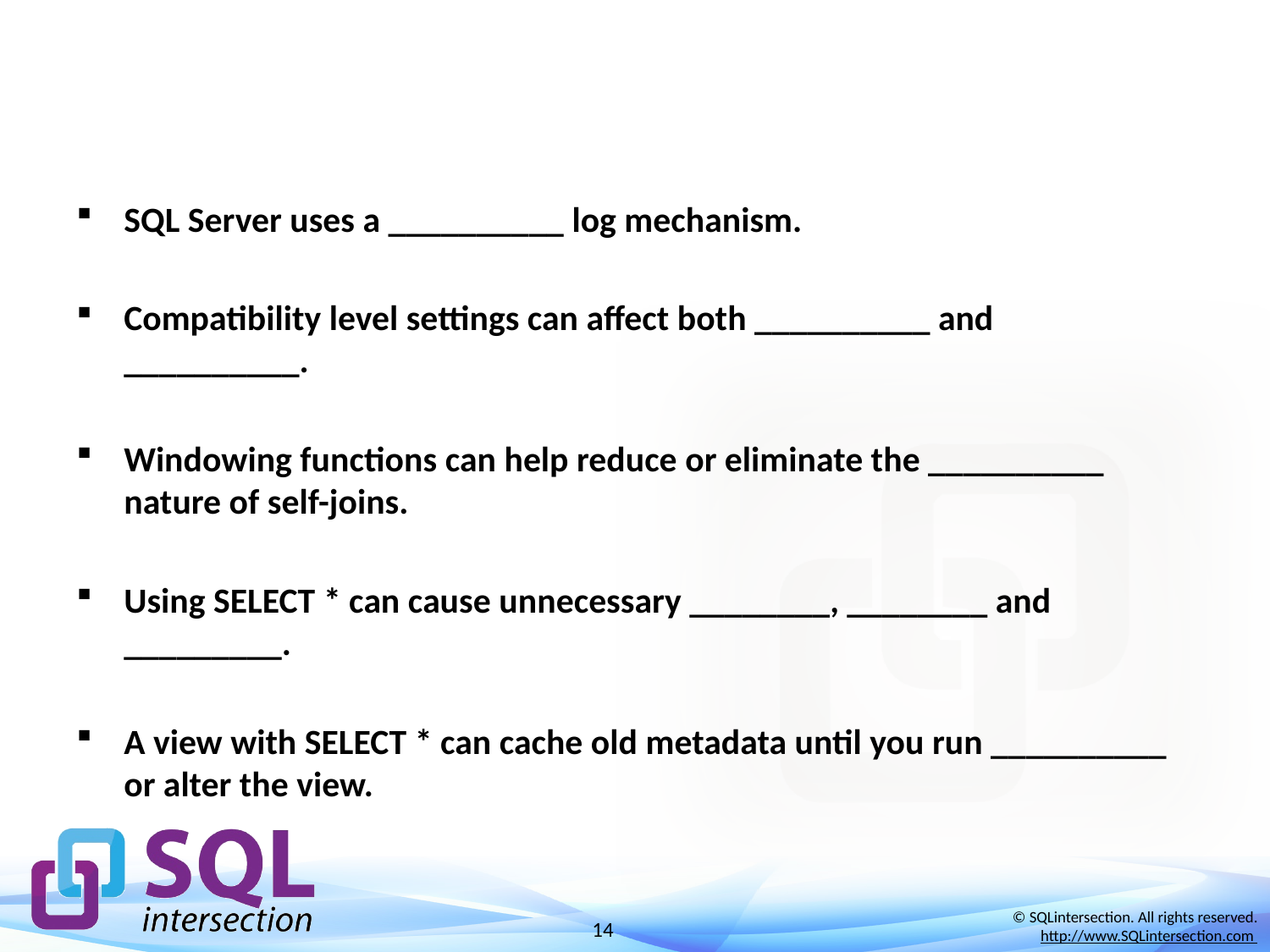

#
SQL Server uses a __________ log mechanism.

Compatibility level settings can affect both __________ and
__________.

Windowing functions can help reduce or eliminate the __________ nature of self-joins.

Using SELECT * can cause unnecessary ________, ________ and _________.

A view with SELECT * can cache old metadata until you run __________ or alter the view.